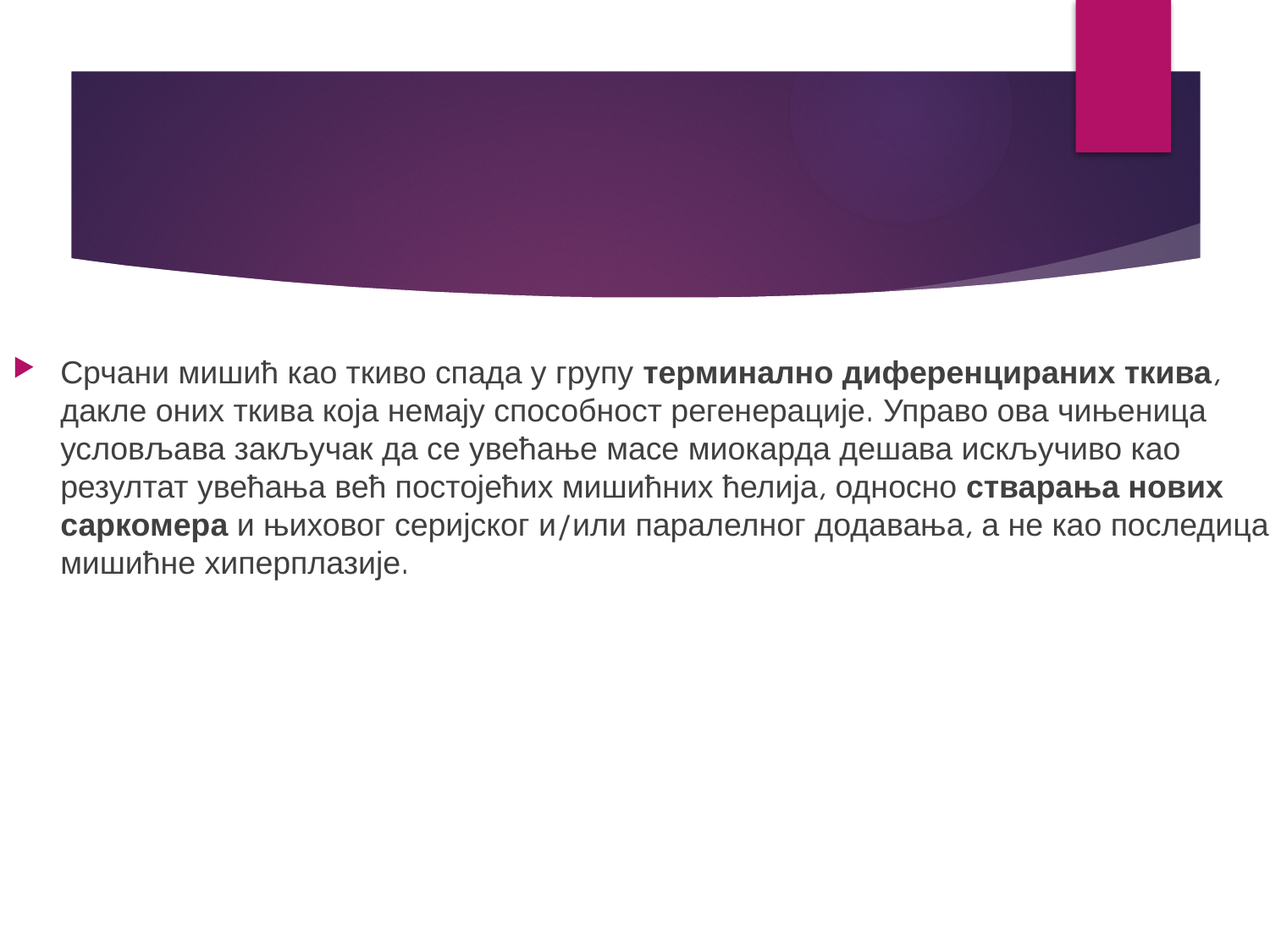

#
Срчани мишић као ткиво спада у групу терминално диференцираних ткива, дакле оних ткива која немају способност регенерације. Управо ова чињеница условљава закључак да се увећање масе миокарда дешава искључиво као резултат увећања већ постојећих мишићних ћелија, односно стварања нових саркомера и њиховог серијског и/или паралелног додавања, а не као последица мишићне хиперплазије.